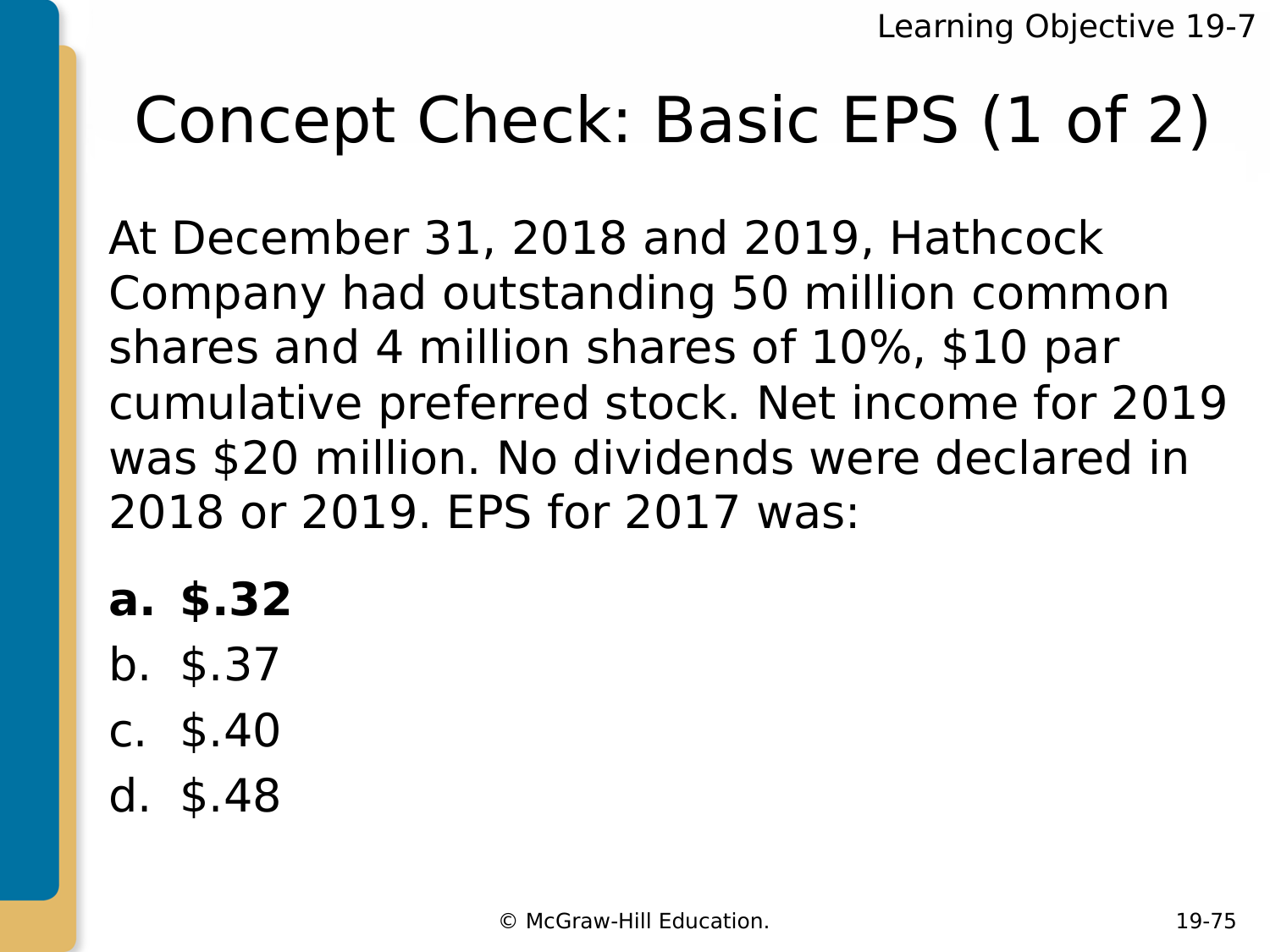

Learning Objective 19-7
# Concept Check: Basic EPS (1 of 2)
At December 31, 2018 and 2019, Hathcock Company had outstanding 50 million common shares and 4 million shares of 10%, $10 par cumulative preferred stock. Net income for 2019 was $20 million. No dividends were declared in 2018 or 2019. EPS for 2017 was:
$.32
$.37
$.40
$.48